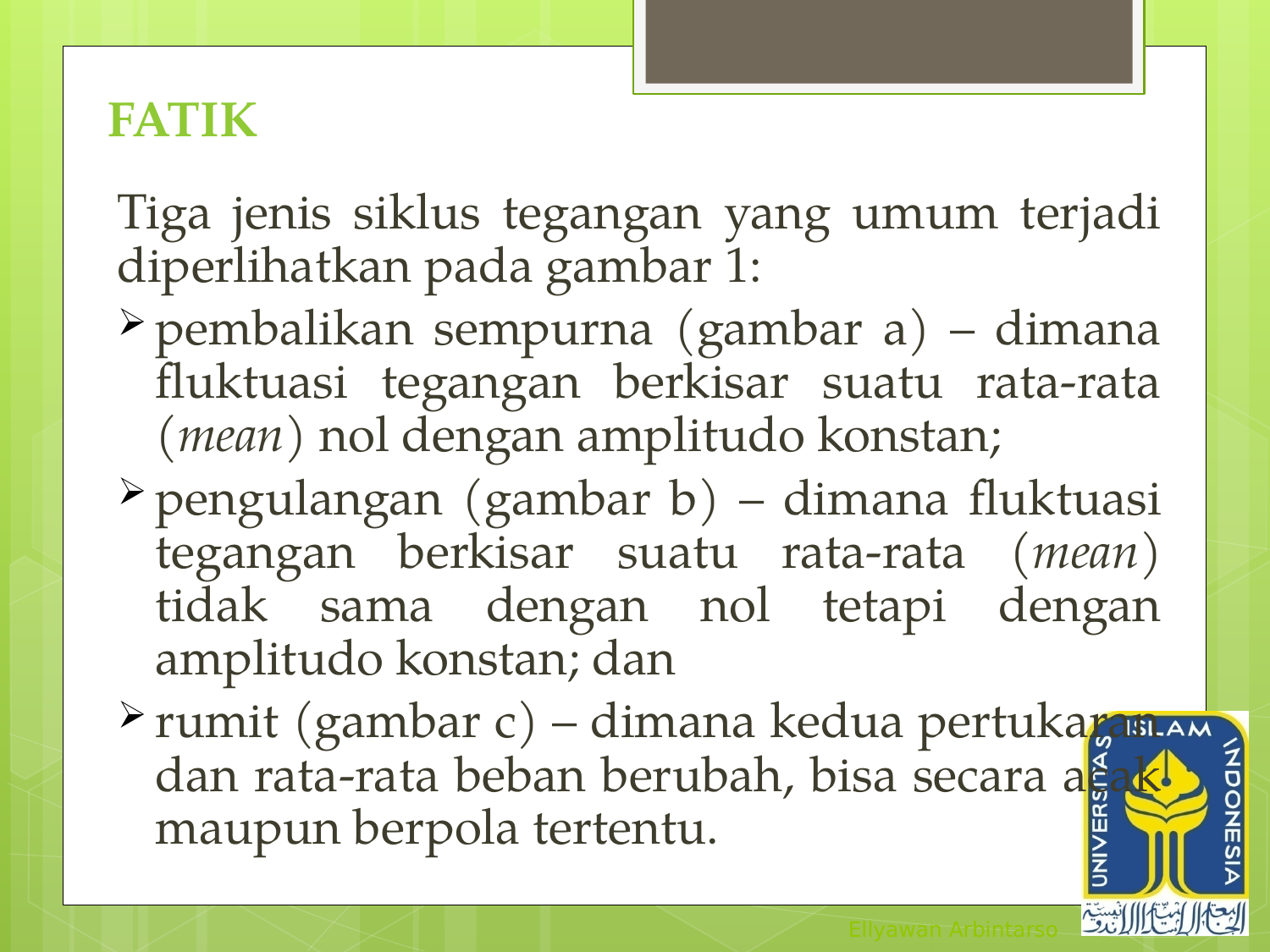

# fatik
Tiga jenis siklus tegangan yang umum terjadi diperlihatkan pada gambar 1:
pembalikan sempurna (gambar a) – dimana fluktuasi tegangan berkisar suatu rata-rata (mean) nol dengan amplitudo konstan;
pengulangan (gambar b) – dimana fluktuasi tegangan berkisar suatu rata-rata (mean) tidak sama dengan nol tetapi dengan amplitudo konstan; dan
rumit (gambar c) – dimana kedua pertukaran dan rata-rata beban berubah, bisa secara acak maupun berpola tertentu.
Ellyawan Arbintarso